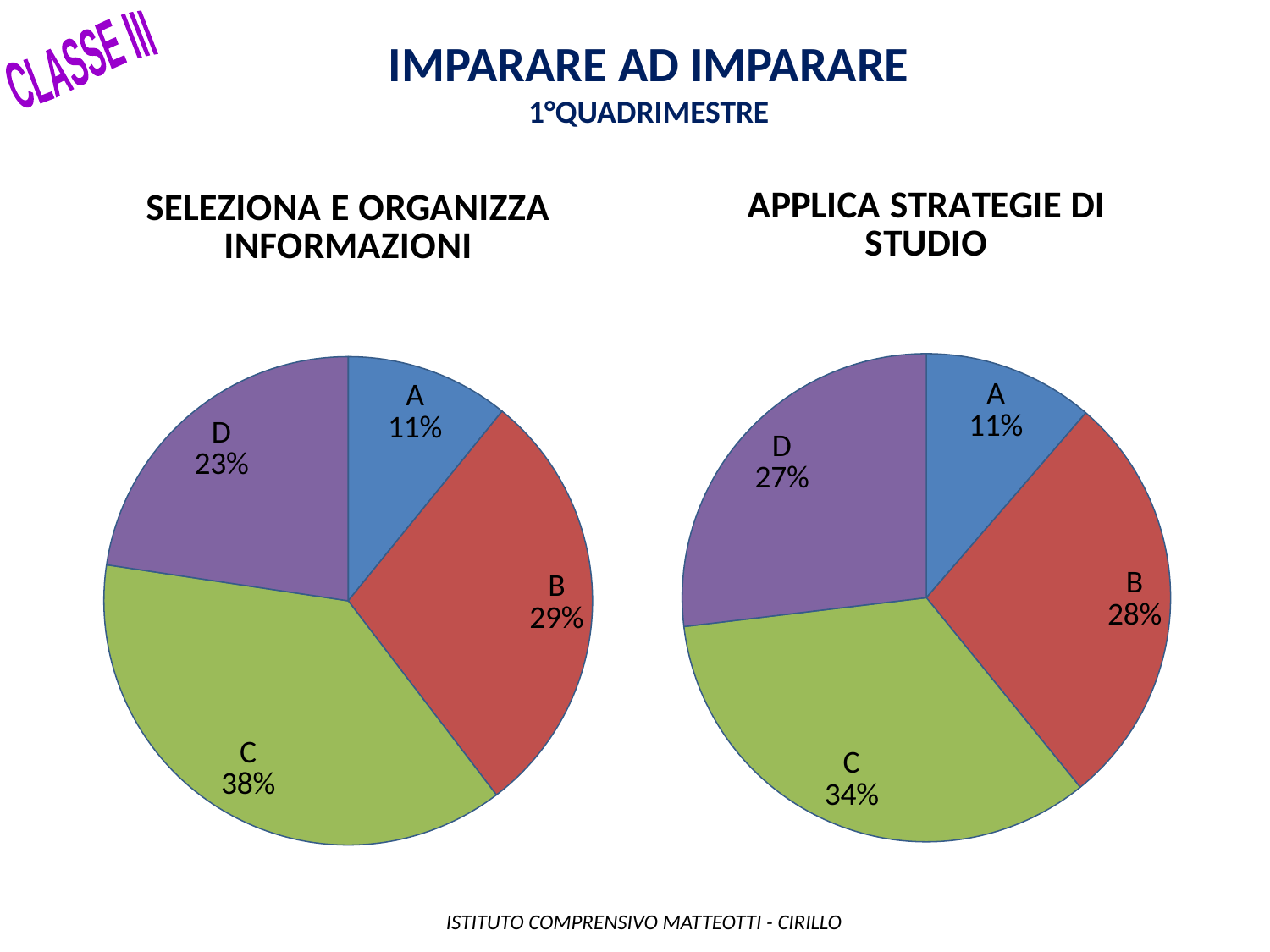

Imparare ad imparare
1°QUADRIMESTRE
CLASSE III

### Chart: APPLICA STRATEGIE DI STUDIO

| Category |  |
|---|---|
| A | 24.0 |
| B | 59.0 |
| C | 72.0 |
| D | 57.0 |

### Chart: SELEZIONA E ORGANIZZA INFORMAZIONI

| Category |  |
|---|---|
| A | 23.0 |
| B | 61.0 |
| C | 80.0 |
| D | 48.0 |
 ISTITUTO COMPRENSIVO MATTEOTTI - CIRILLO